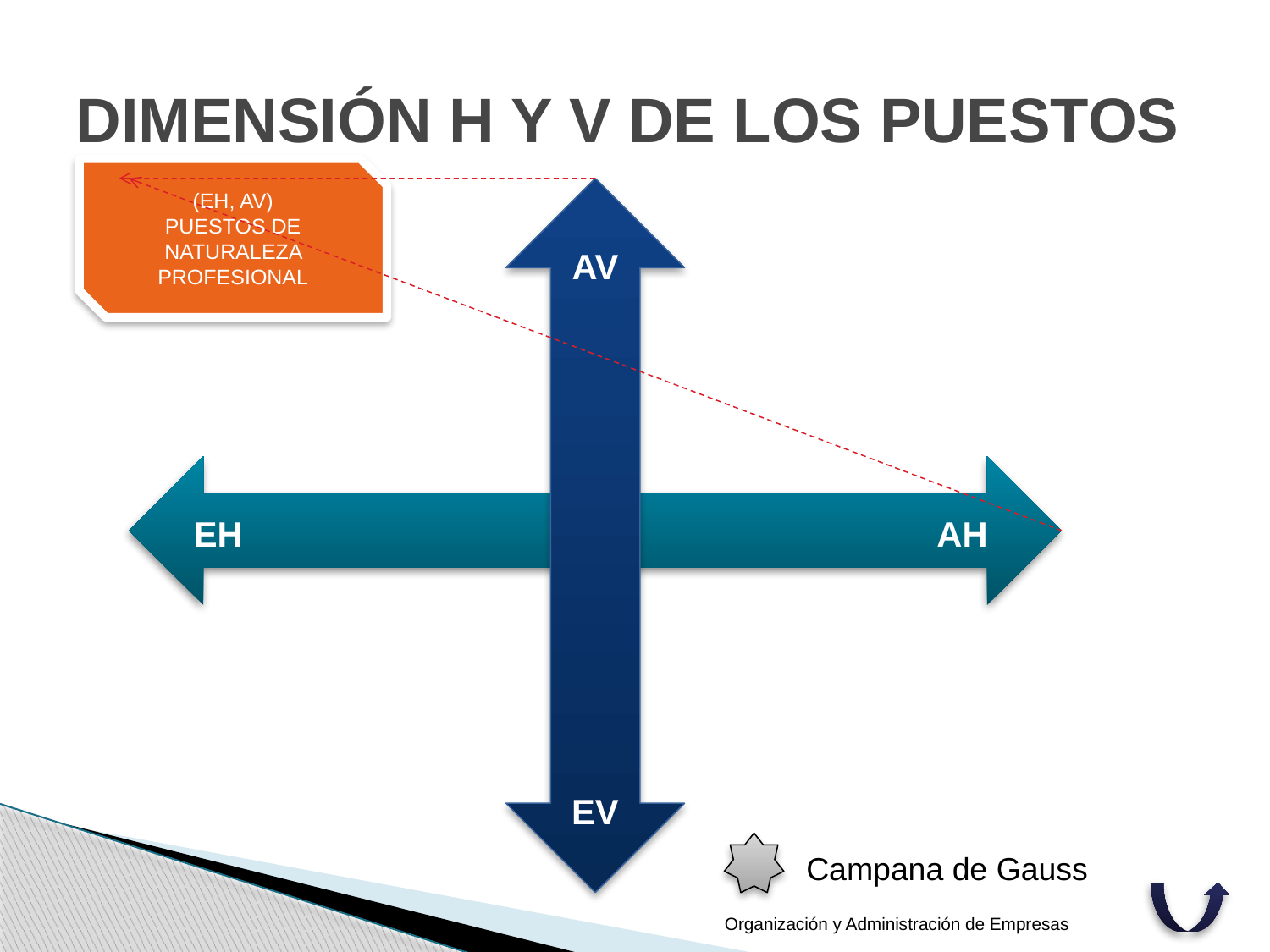

# DIMENSIÓN H Y V DE LOS PUESTOS
(EH, AV)
PUESTOS DE NATURALEZA PROFESIONAL

AV

EH
AH
EV

Campana de Gauss

Organización y Administración de Empresas